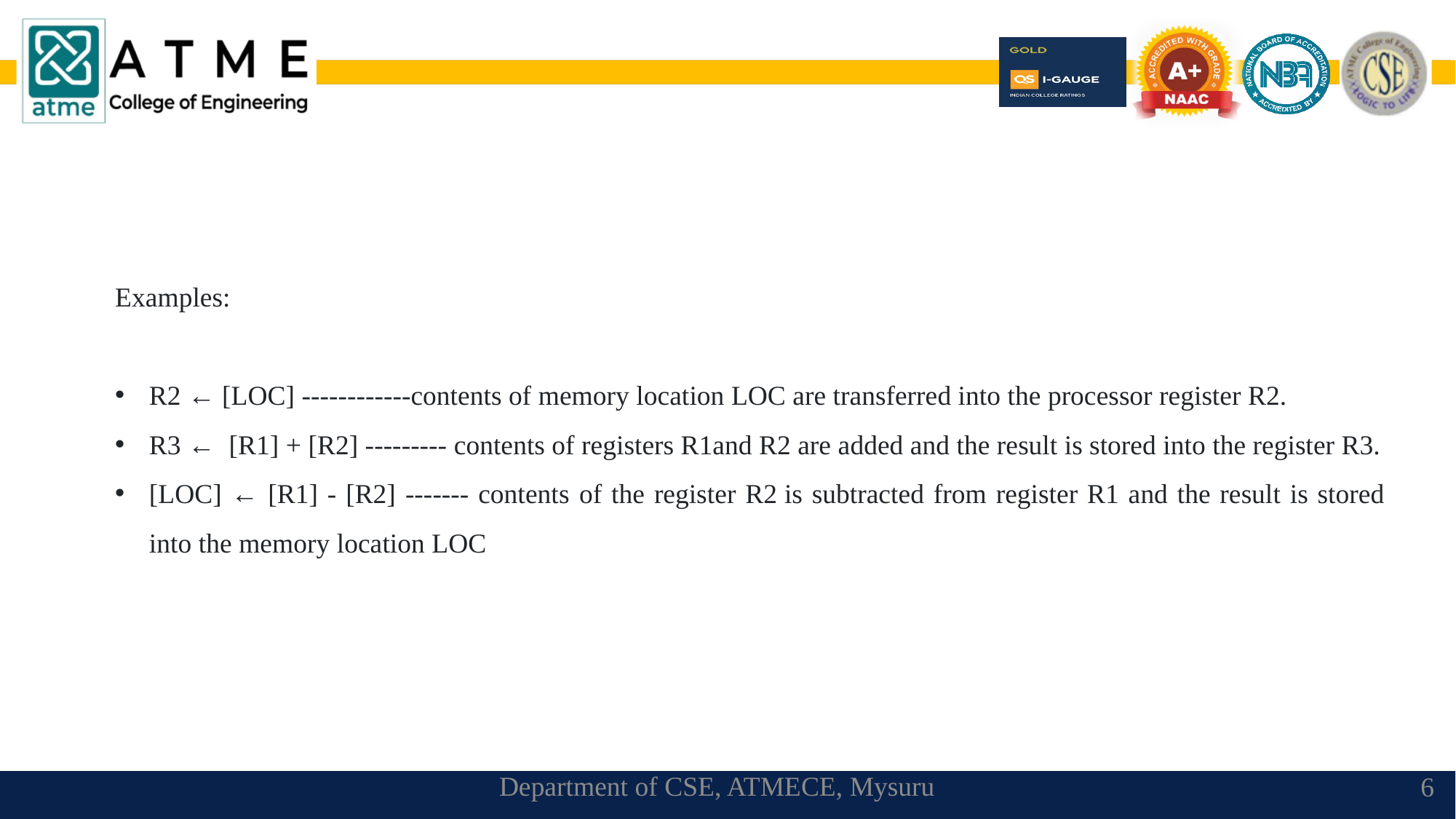

Examples:

R2 ← [LOC] ------------contents of memory location LOC are transferred into the processor register R2.
R3 ←  [R1] + [R2] --------- contents of registers R1and R2 are added and the result is stored into the register R3.
[LOC] ← [R1] - [R2] ------- contents of the register R2 is subtracted from register R1 and the result is stored into the memory location LOC
Department of CSE, ATMECE, Mysuru
6